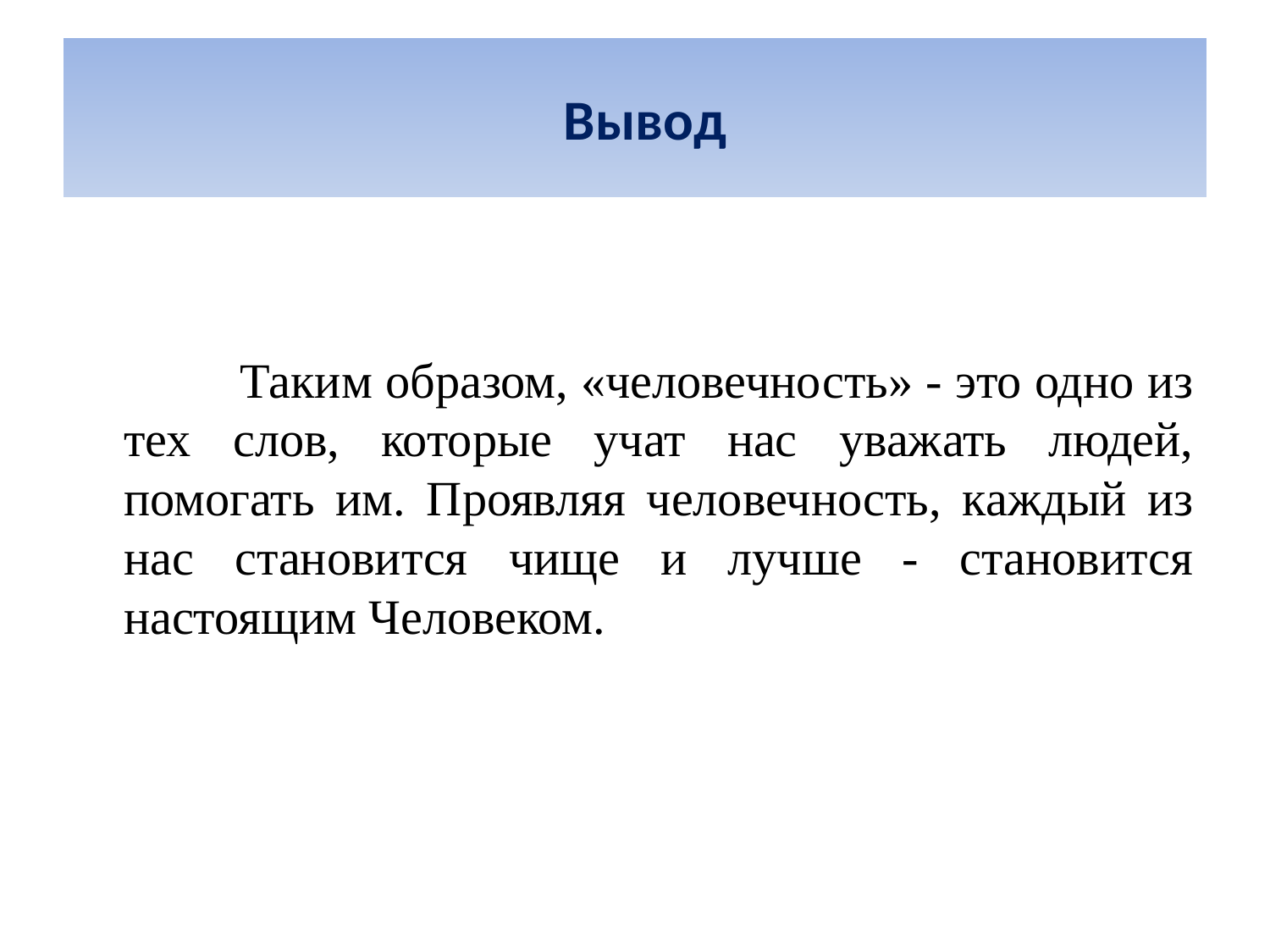

# Вывод

              Таким образом, «человечность» - это одно из тех слов, которые учат нас уважать людей, помогать им. Проявляя человечность, каждый из нас становится чище и лучше - становится настоящим Человеком.